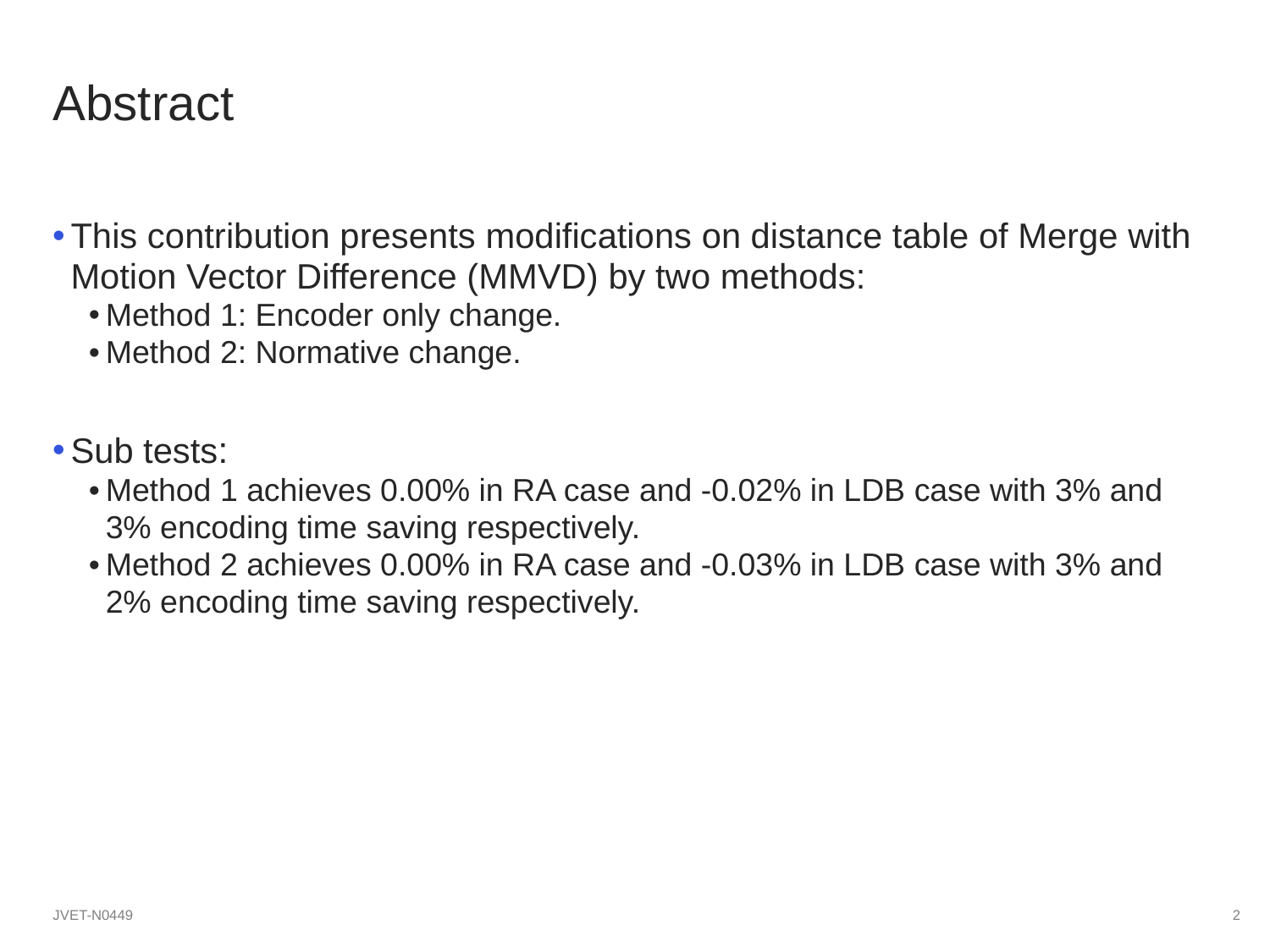

# Abstract
This contribution presents modifications on distance table of Merge with Motion Vector Difference (MMVD) by two methods:
Method 1: Encoder only change.
Method 2: Normative change.

Sub tests:
Method 1 achieves 0.00% in RA case and -0.02% in LDB case with 3% and 3% encoding time saving respectively.
Method 2 achieves 0.00% in RA case and -0.03% in LDB case with 3% and 2% encoding time saving respectively.

JVET-N0449